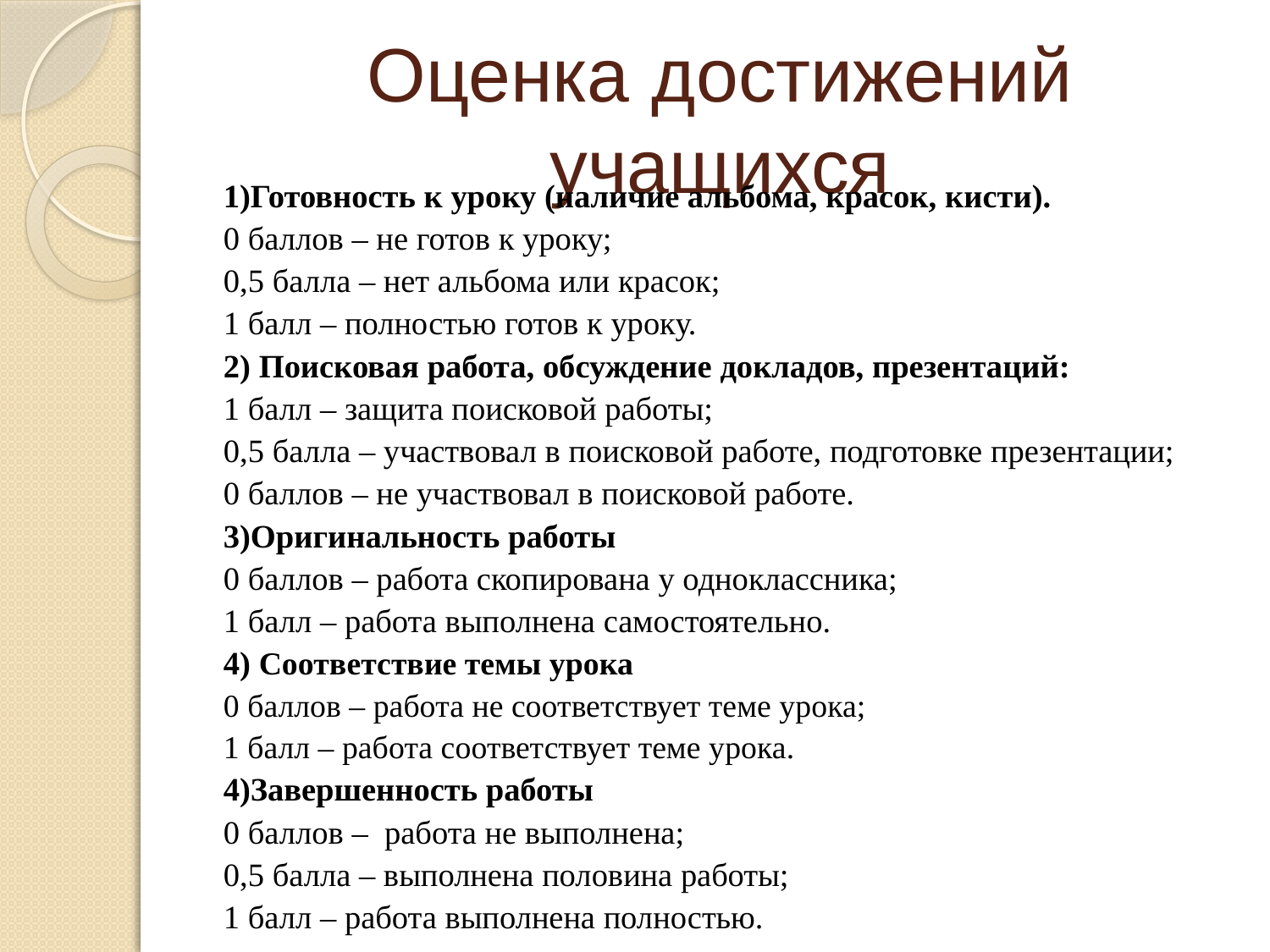

# Оценка достижений учащихся
1)Готовность к уроку (наличие альбома, красок, кисти).
0 баллов – не готов к уроку;
0,5 балла – нет альбома или красок;
1 балл – полностью готов к уроку.
2) Поисковая работа, обсуждение докладов, презентаций:
1 балл – защита поисковой работы;
0,5 балла – участвовал в поисковой работе, подготовке презентации;
0 баллов – не участвовал в поисковой работе.
3)Оригинальность работы
0 баллов – работа скопирована у одноклассника;
1 балл – работа выполнена самостоятельно.
4) Соответствие темы урока
0 баллов – работа не соответствует теме урока;
1 балл – работа соответствует теме урока.
4)Завершенность работы
0 баллов –  работа не выполнена;
0,5 балла – выполнена половина работы;
1 балл – работа выполнена полностью.